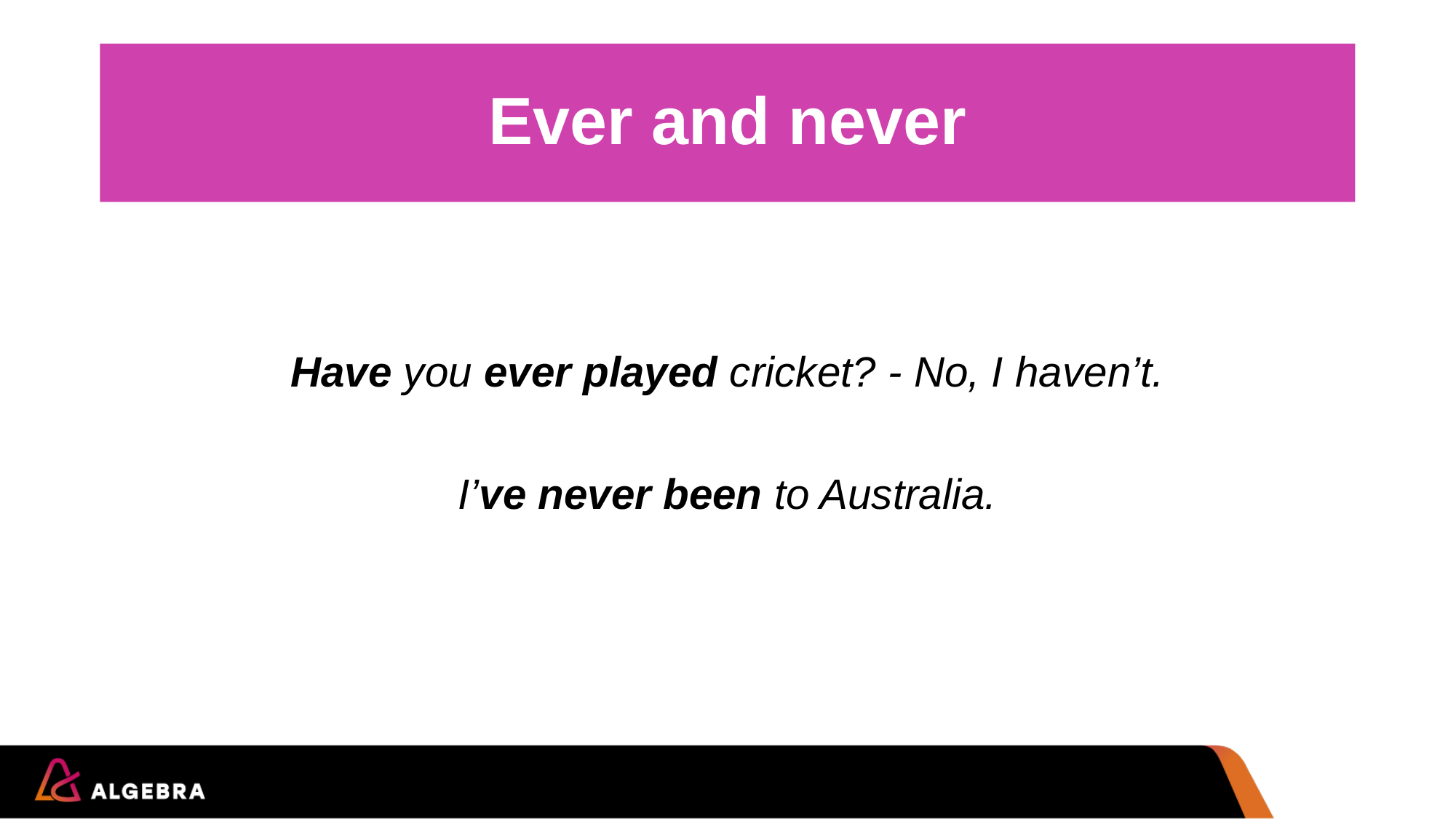

# Ever and never

Have you ever played cricket? - No, I haven’t.

I’ve never been to Australia.